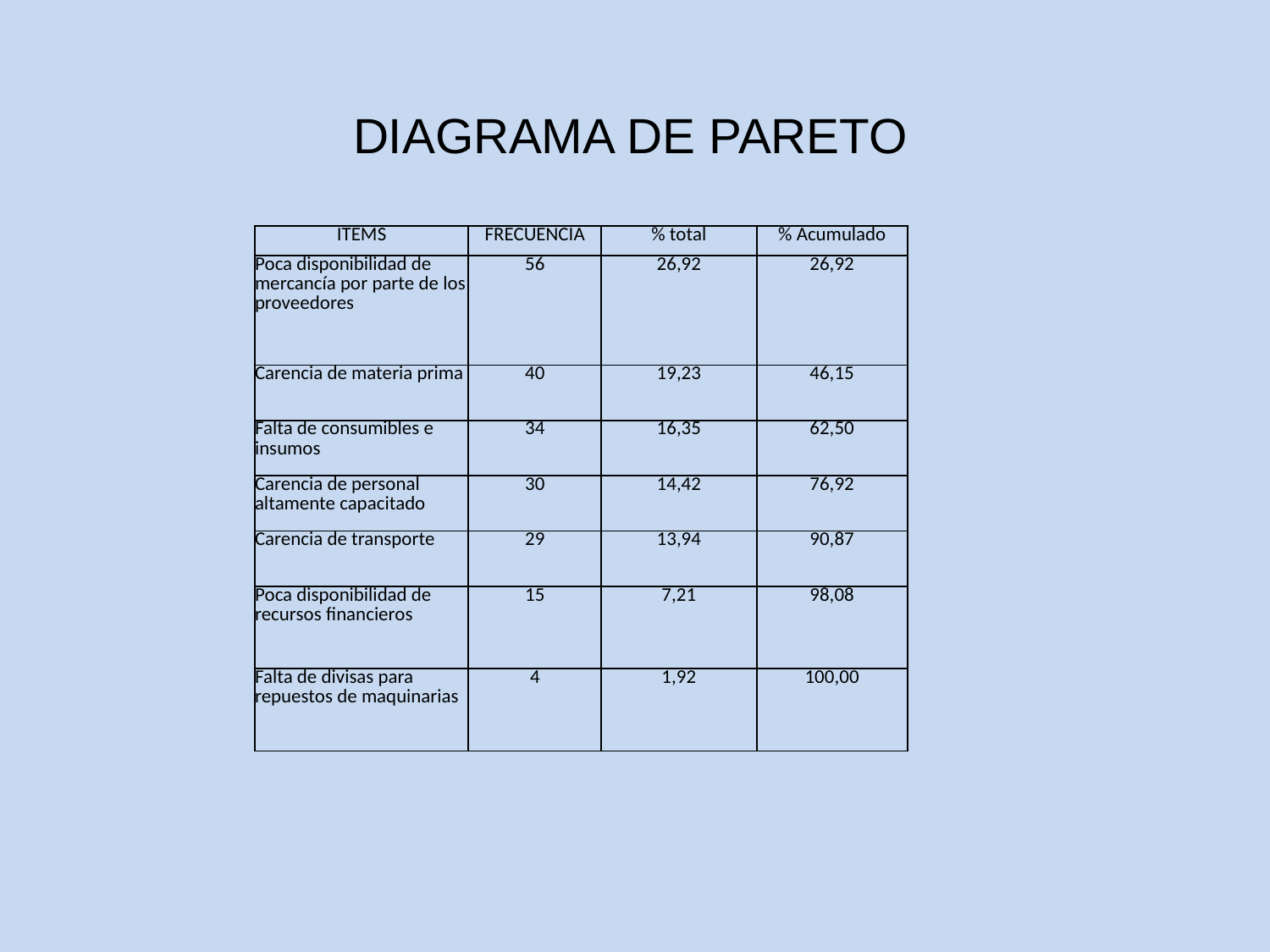

DIAGRAMA DE PARETO
| ITEMS | FRECUENCIA | % total | % Acumulado |
| --- | --- | --- | --- |
| Poca disponibilidad de mercancía por parte de los proveedores | 56 | 26,92 | 26,92 |
| Carencia de materia prima | 40 | 19,23 | 46,15 |
| Falta de consumibles e insumos | 34 | 16,35 | 62,50 |
| Carencia de personal altamente capacitado | 30 | 14,42 | 76,92 |
| Carencia de transporte | 29 | 13,94 | 90,87 |
| Poca disponibilidad de recursos financieros | 15 | 7,21 | 98,08 |
| Falta de divisas para repuestos de maquinarias | 4 | 1,92 | 100,00 |